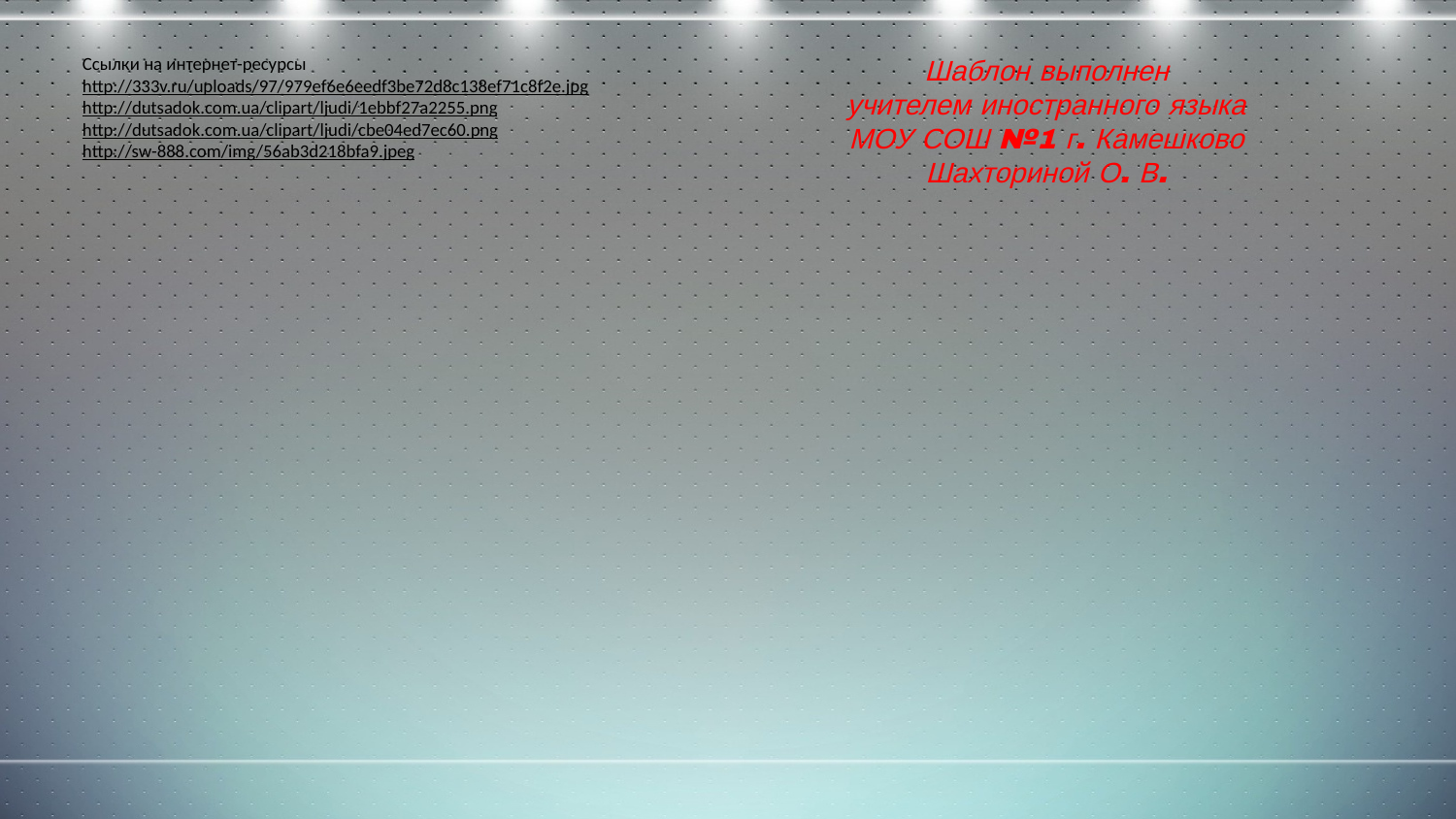

Ссылки на интернет-ресурсы
http://333v.ru/uploads/97/979ef6e6eedf3be72d8c138ef71c8f2e.jpg
http://dutsadok.com.ua/clipart/ljudi/1ebbf27a2255.png
http://dutsadok.com.ua/clipart/ljudi/cbe04ed7ec60.png
http://sw-888.com/img/56ab3d218bfa9.jpeg

Шаблон выполнен
учителем иностранного языка
МОУ СОШ №1 г. Камешково
Шахториной О. В.